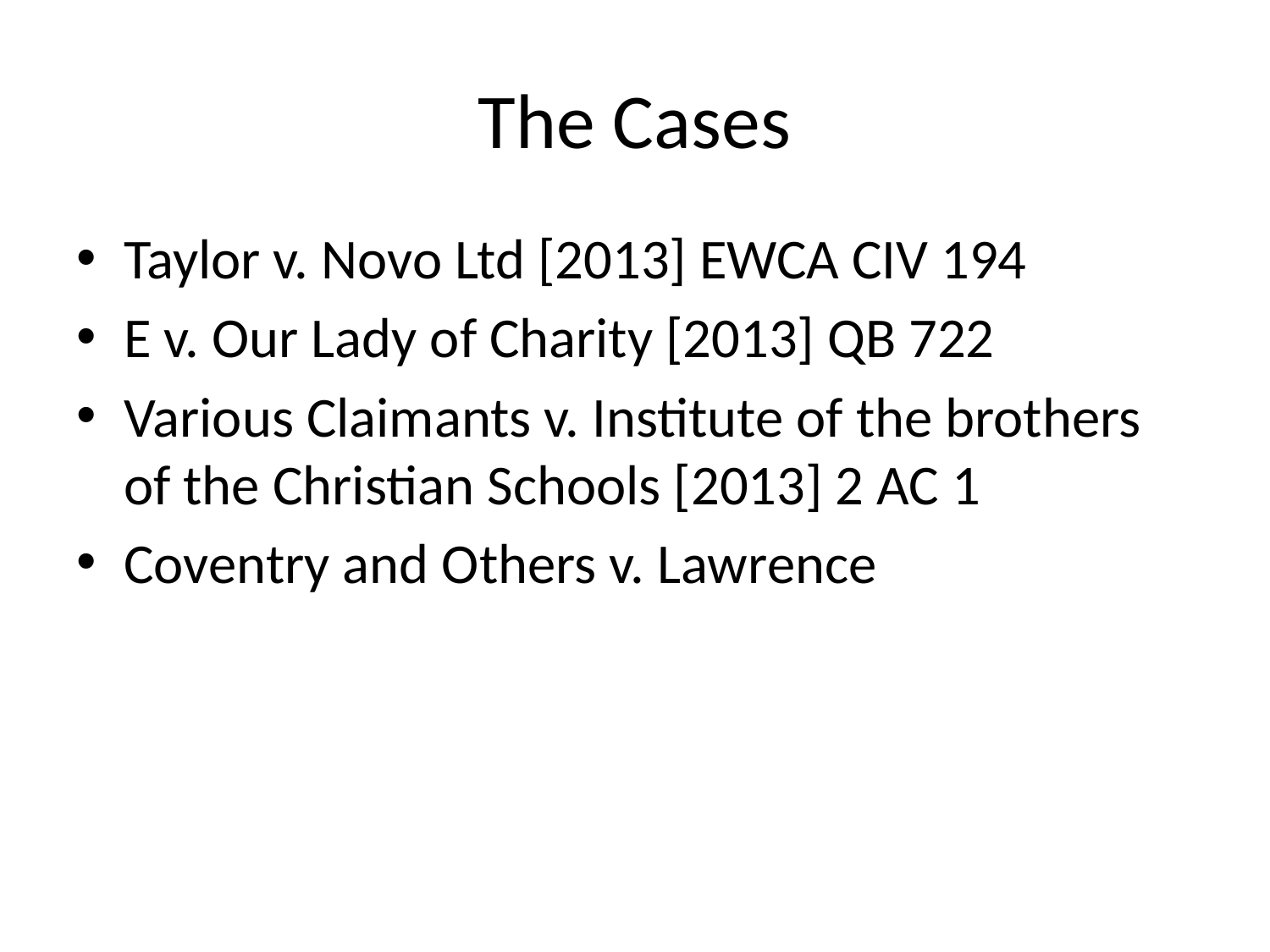

# The Cases
Taylor v. Novo Ltd [2013] EWCA CIV 194
E v. Our Lady of Charity [2013] QB 722
Various Claimants v. Institute of the brothers of the Christian Schools [2013] 2 AC 1
Coventry and Others v. Lawrence